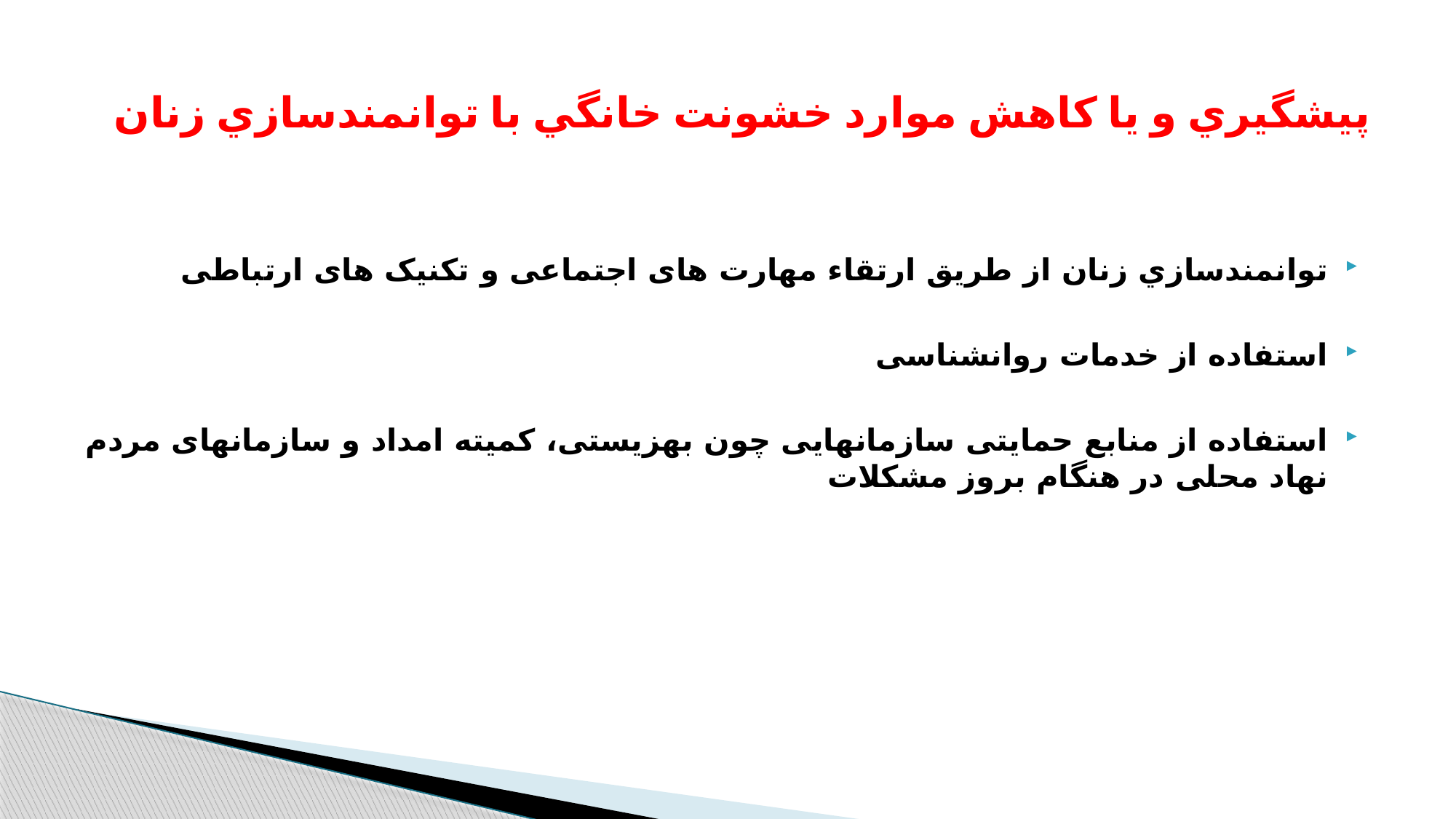

# پيشگيري و يا كاهش موارد خشونت خانگي با توانمندسازي زنان
توانمندسازي زنان از طریق ارتقاء مهارت های اجتماعی و تکنیک های ارتباطی

استفاده از خدمات روانشناسی

استفاده از منابع حمایتی سازمانهایی چون بهزیستی، کمیته امداد و سازمانهای مردم نهاد محلی در هنگام بروز مشكلات